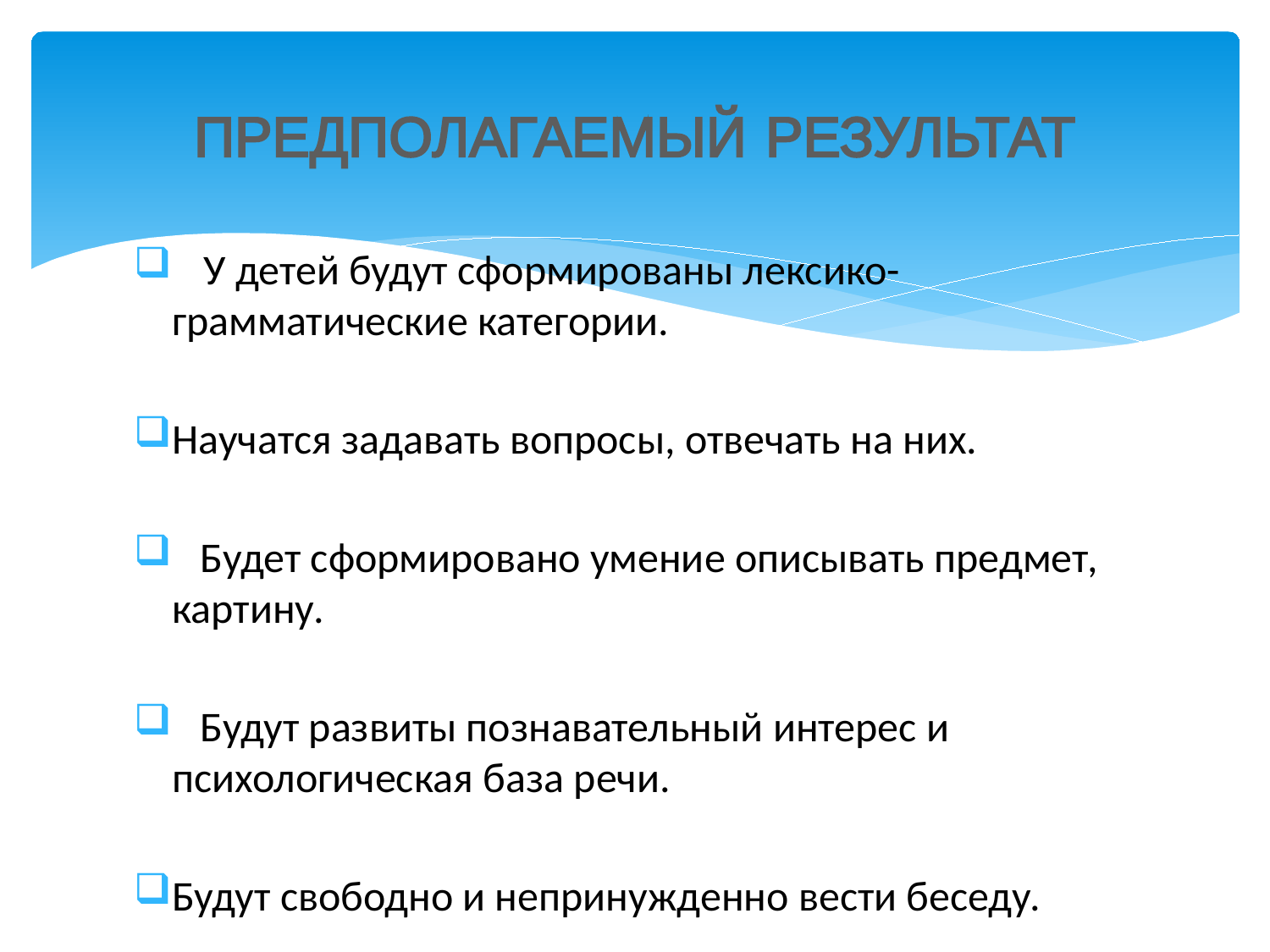

# ПРЕДПОЛАГАЕМЫЙ РЕЗУЛЬТАТ
   У детей будут сформированы лексико-грамматические категории.

Научатся задавать вопросы, отвечать на них.

   Будет сформировано умение описывать предмет, картину.

   Будут развиты познавательный интерес и психологическая база речи.

Будут свободно и непринужденно вести беседу.